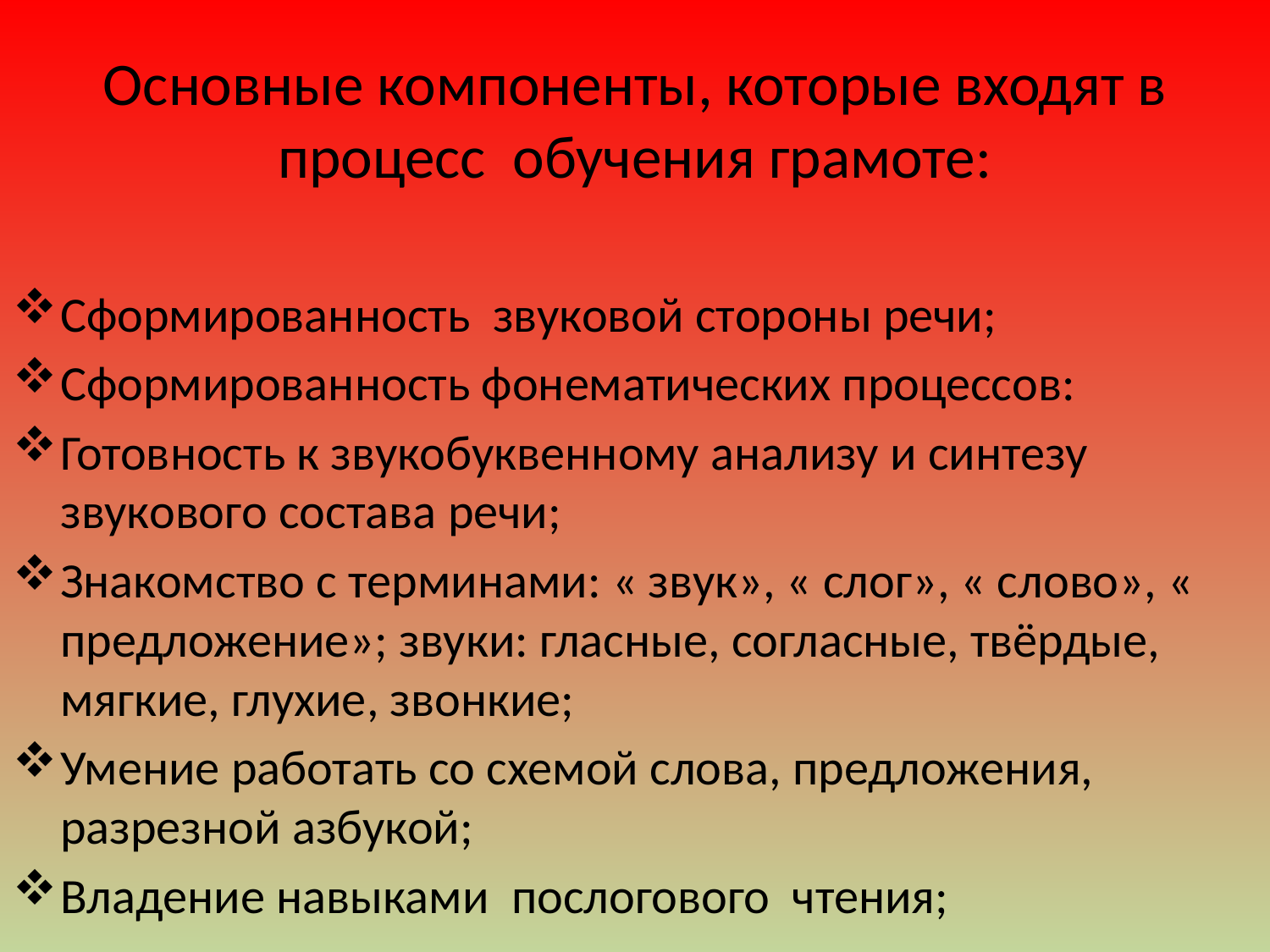

# Основные компоненты, которые входят в процесс  обучения грамоте:
Сформированность  звуковой стороны речи;
Сформированность фонематических процессов:
Готовность к звукобуквенному анализу и синтезу звукового состава речи;
Знакомство с терминами: « звук», « слог», « слово», « предложение»; звуки: гласные, согласные, твёрдые, мягкие, глухие, звонкие;
Умение работать со схемой слова, предложения, разрезной азбукой;
Владение навыками  послогового  чтения;